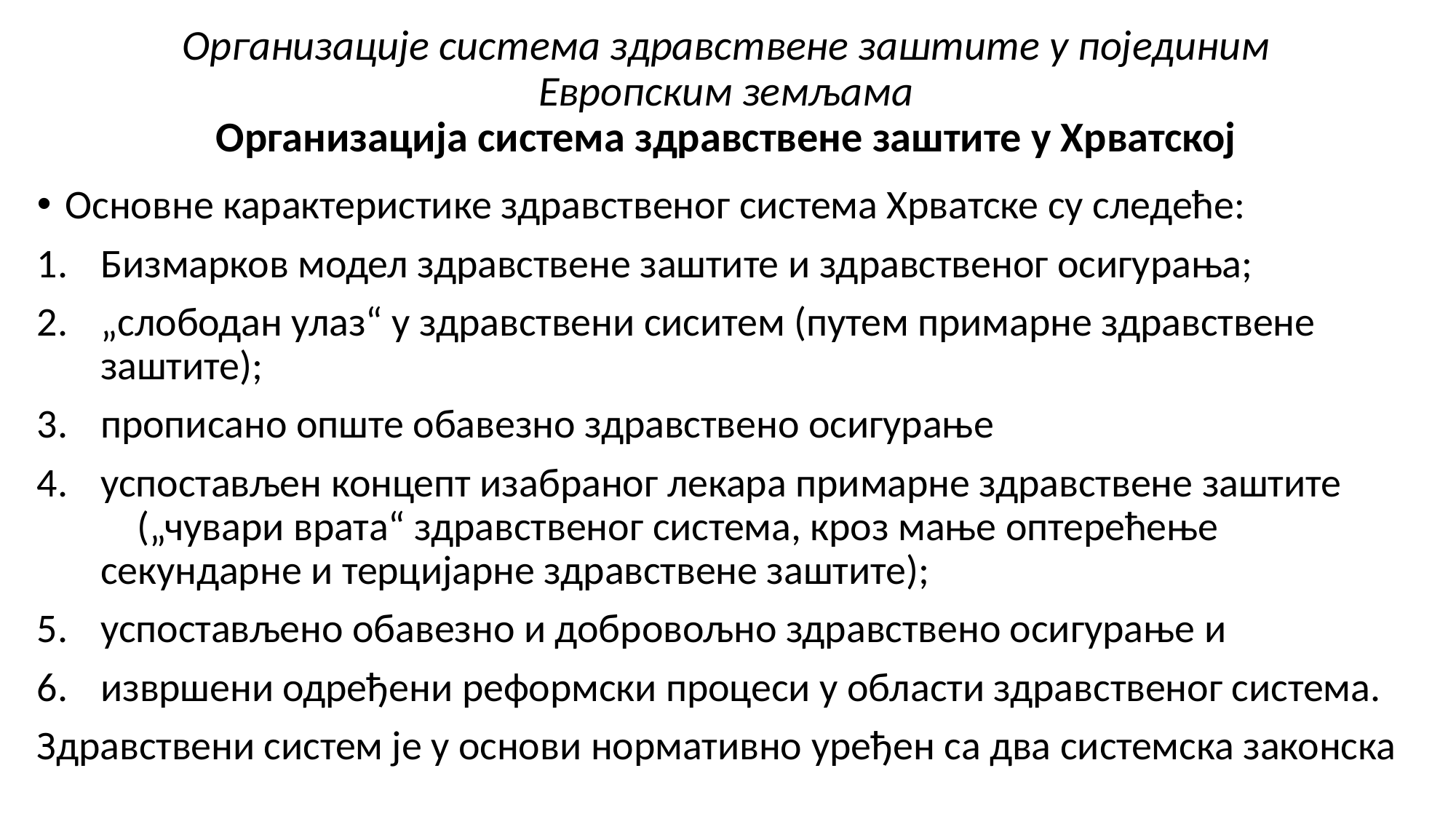

# Организације система здравствене заштите у појединим Европским земљама Организација система здравствене заштите у Хрватској
Основне карактеристике здравственог система Хрватске су следеће:
Бизмарков модел здравствене заштите и здравственог осигурања;
„слободан улаз“ у здравствени сиситем (путем примарне здравствене      заштите);
прописано опште обавезно здравствено осигурање
успостављен концепт изабраног лекара примарне здравствене заштите            („чувари врата“ здравственог система, кроз мање оптерећење секундарне и терцијарне здравствене заштите);
успостављено обавезно и добровољно здравствено осигурање и
извршени одређени реформски процеси у области здравственог система.
Здравствени систем је у основи нормативно уређен са два системска законска